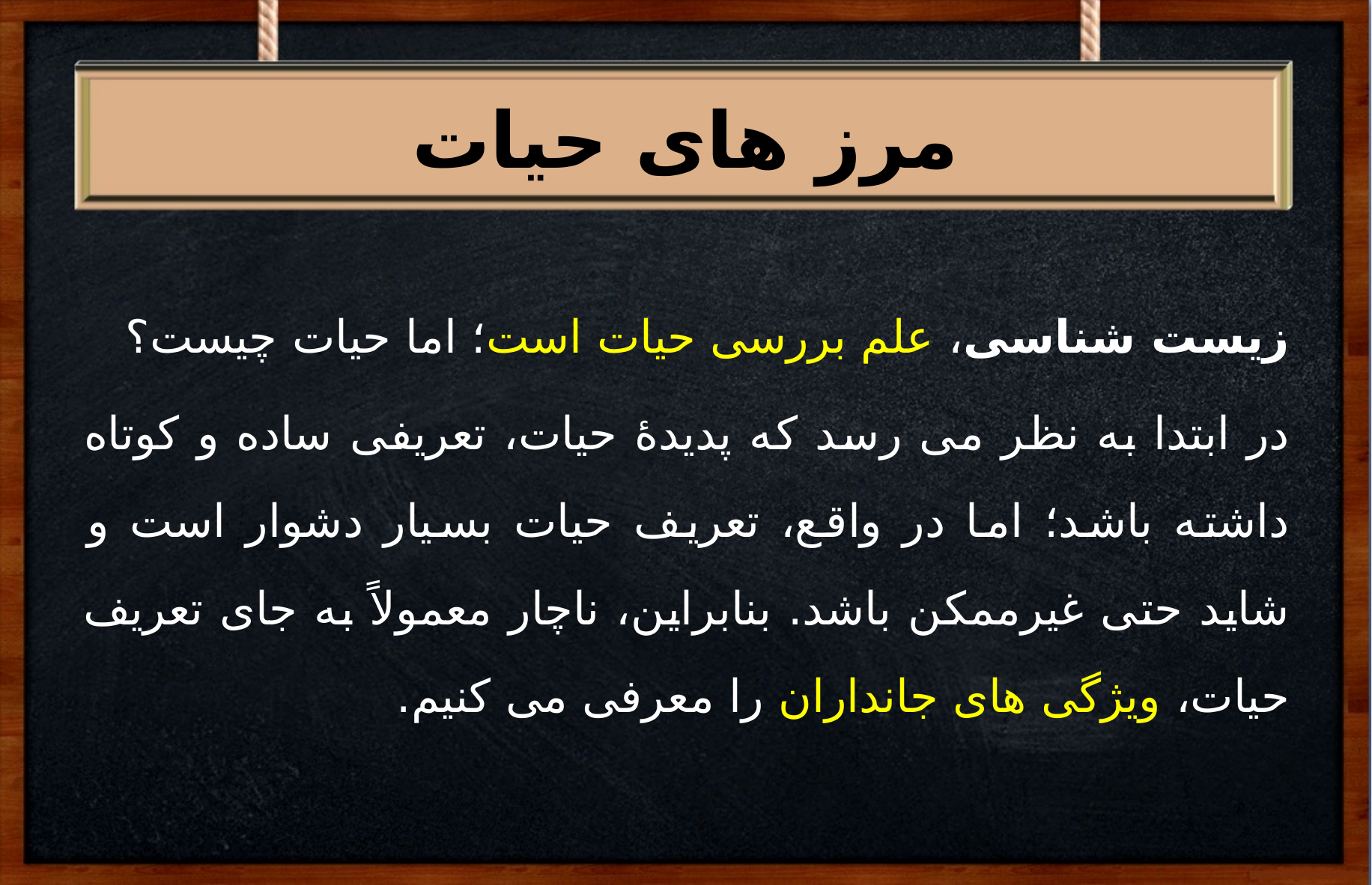

#
مرز های حیات
زیست شناسی، علم بررسی حیات است؛ اما حیات چیست؟
در ابتدا به نظر می رسد که پدیدۀ حیات، تعریفی ساده و کوتاه داشته باشد؛ اما در واقع، تعریف حیات بسیار دشوار است و شاید حتی غیرممکن باشد. بنابراین، ناچار معمولاً به جای تعریف حیات، ویژگی های جانداران را معرفی می کنیم.